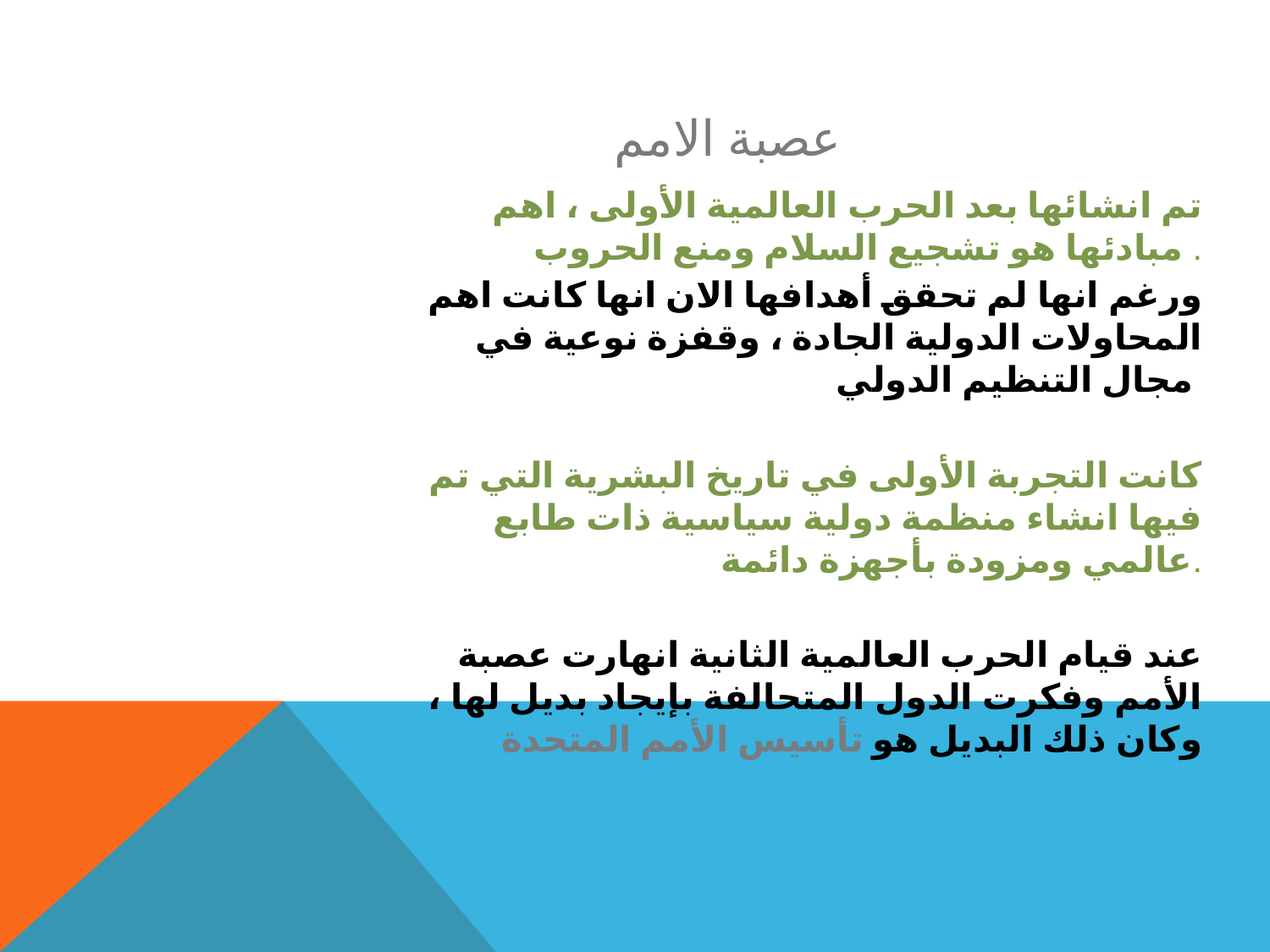

# عصبة الامم
تم انشائها بعد الحرب العالمية الأولى ، اهم مبادئها هو تشجيع السلام ومنع الحروب .
ورغم انها لم تحقق أهدافها الان انها كانت اهم المحاولات الدولية الجادة ، وقفزة نوعية في مجال التنظيم الدولي

كانت التجربة الأولى في تاريخ البشرية التي تم فيها انشاء منظمة دولية سياسية ذات طابع عالمي ومزودة بأجهزة دائمة.

عند قيام الحرب العالمية الثانية انهارت عصبة الأمم وفكرت الدول المتحالفة بإيجاد بديل لها ، وكان ذلك البديل هو تأسيس الأمم المتحدة